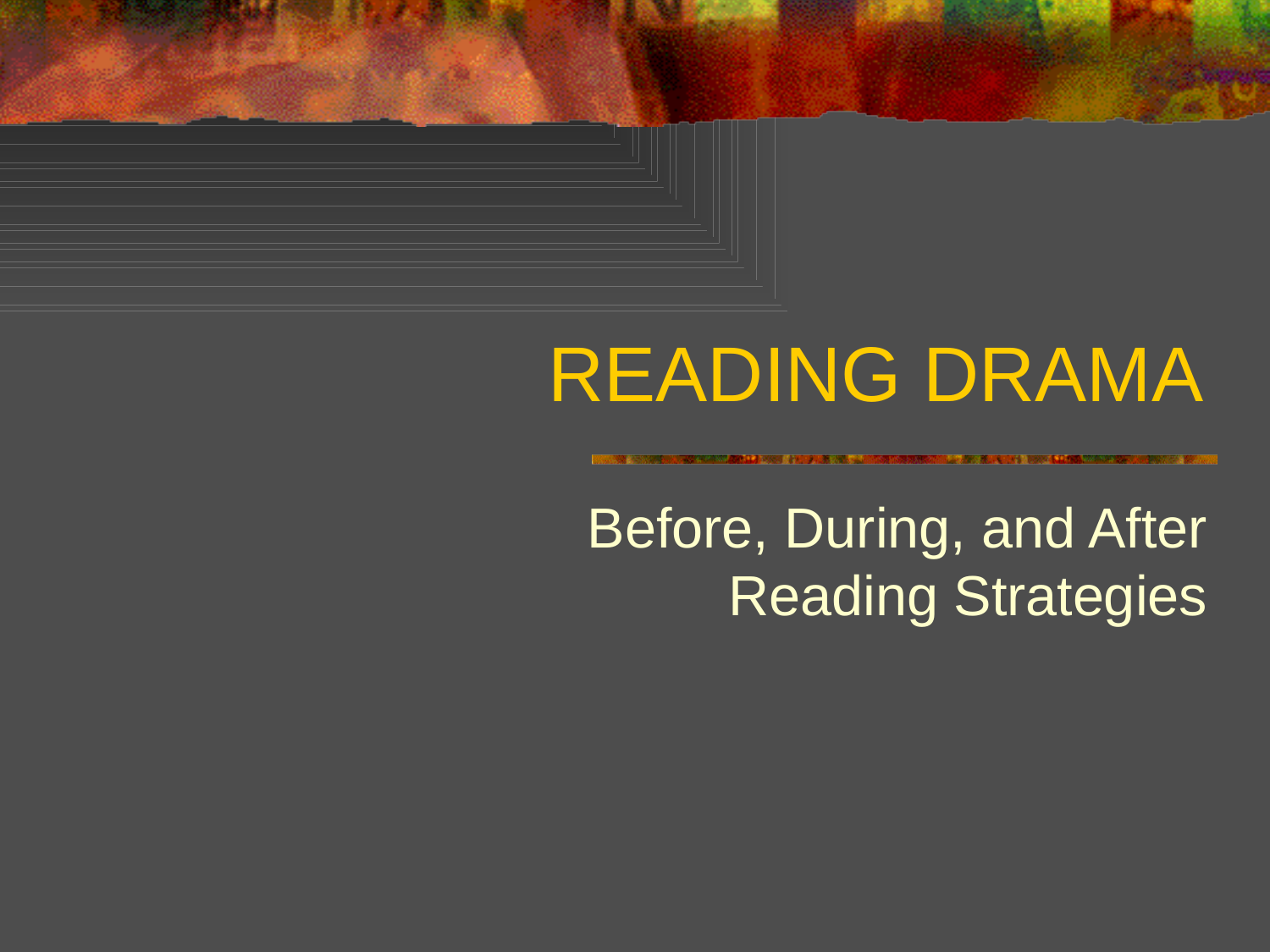

# READING DRAMA
Before, During, and After Reading Strategies